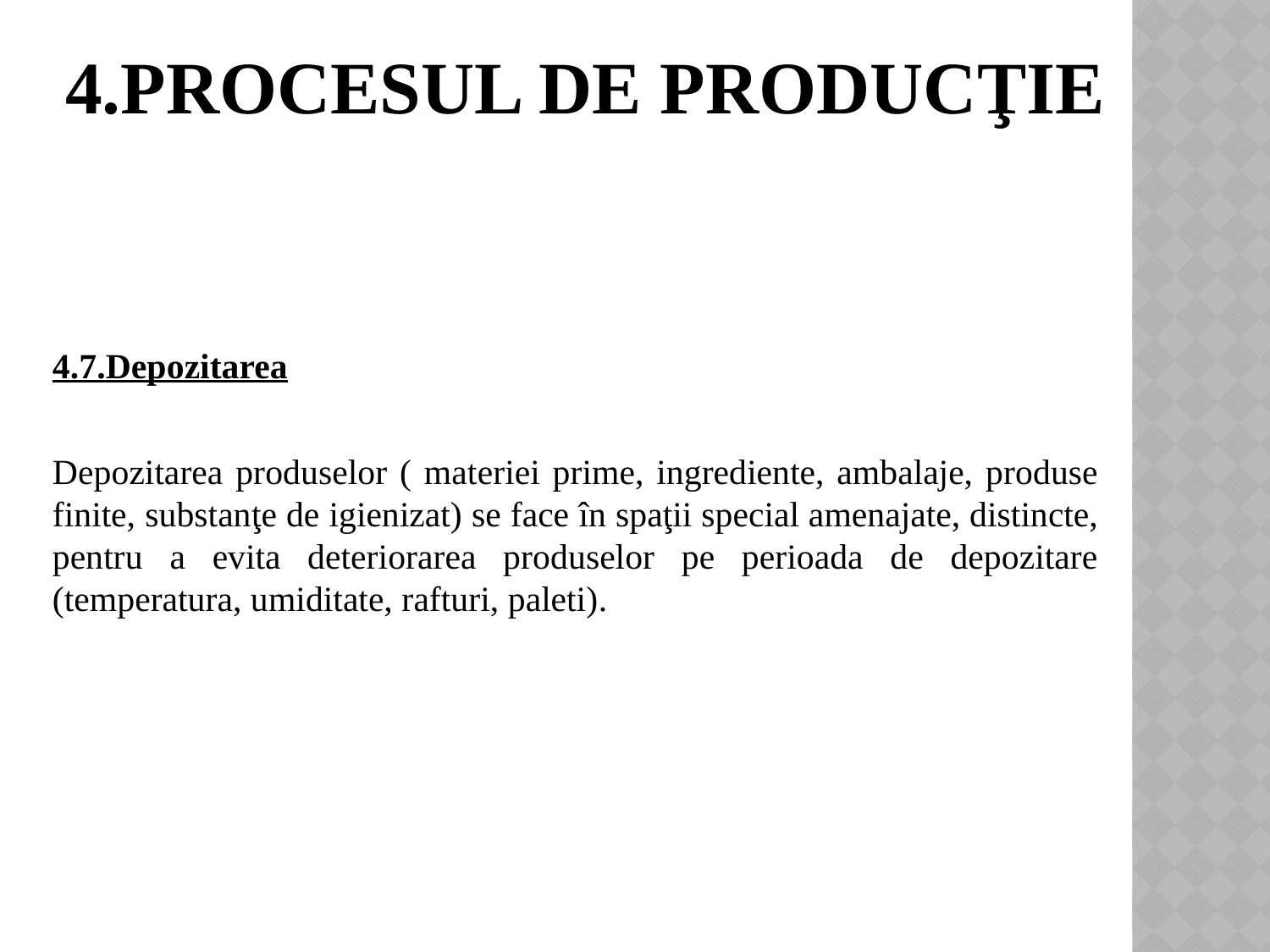

# 4.Procesul de producţie
4.7.Depozitarea

Depozitarea produselor ( materiei prime, ingrediente, ambalaje, produse finite, substanţe de igienizat) se face în spaţii special amenajate, distincte, pentru a evita deteriorarea produselor pe perioada de depozitare (temperatura, umiditate, rafturi, paleti).